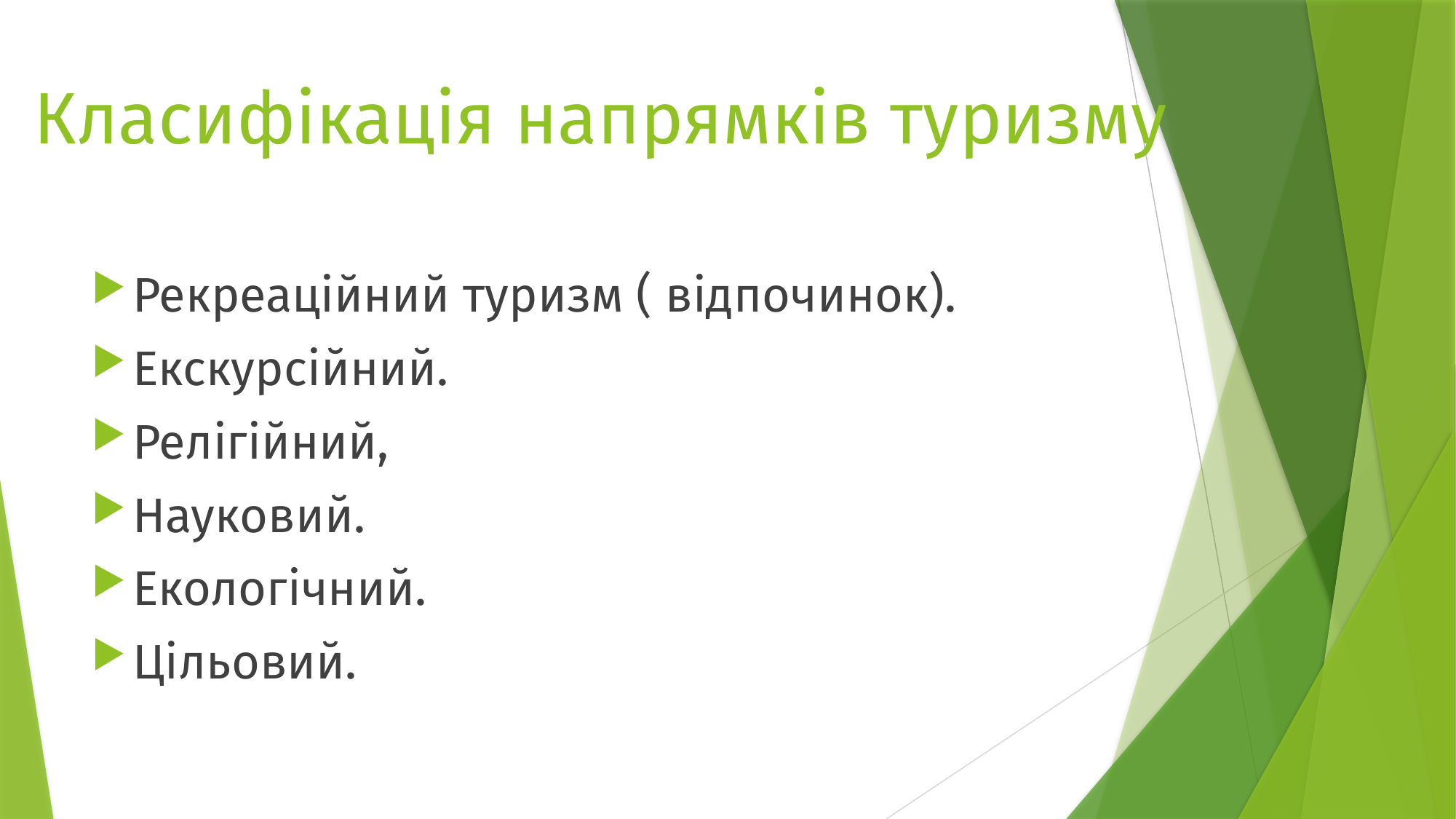

# Класифікація напрямків туризму
Рекреаційний туризм ( відпочинок).
Екскурсійний.
Релігійний,
Науковий.
Екологічний.
Цільовий.